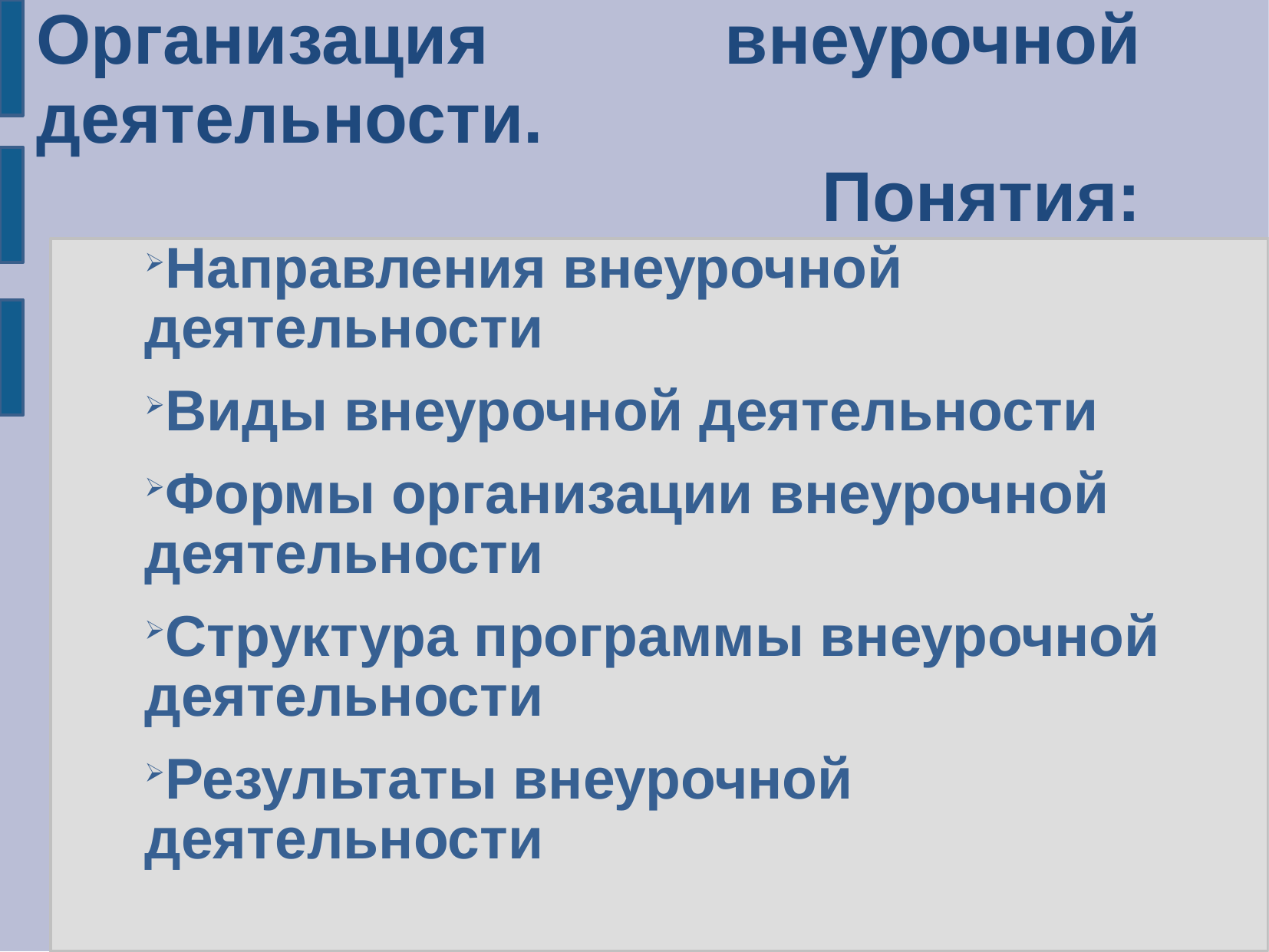

# Организация внеурочной деятельности. Понятия:
Направления внеурочной деятельности
Виды внеурочной деятельности
Формы организации внеурочной деятельности
Структура программы внеурочной деятельности
Результаты внеурочной деятельности